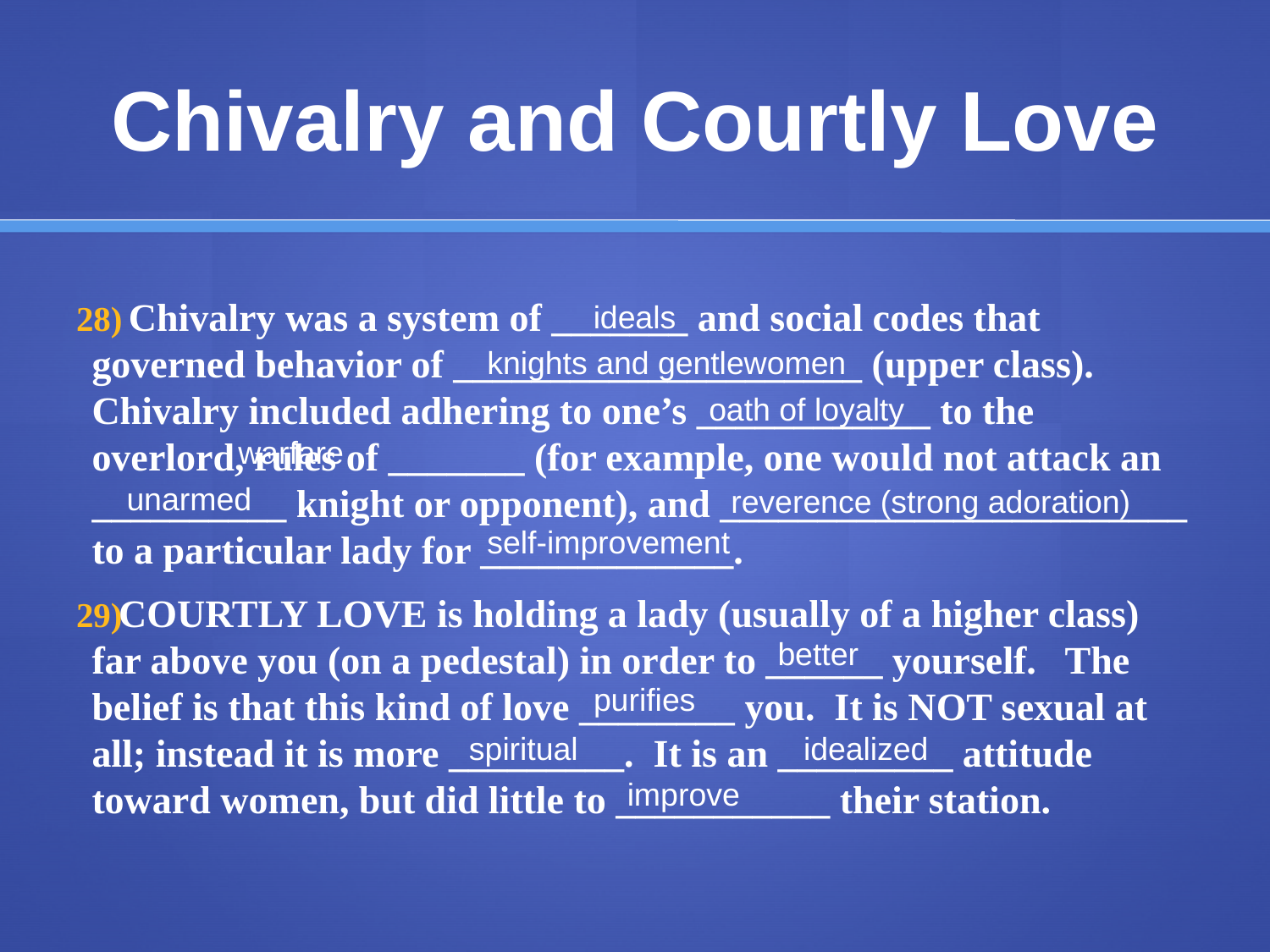

# Chivalry and Courtly Love
 Chivalry was a system of _______ and social codes that governed behavior of _____________________ (upper class).    Chivalry included adhering to one’s ____________ to the overlord, rules of _______ (for example, one would not attack an __________ knight or opponent), and ________________________ to a particular lady for _____________.
COURTLY LOVE is holding a lady (usually of a higher class) far above you (on a pedestal) in order to ______ yourself.   The belief is that this kind of love ________ you.  It is NOT sexual at all; instead it is more _________.  It is an _________ attitude toward women, but did little to ___________ their station.
ideals
knights and gentlewomen
oath of loyalty
warfare
unarmed
reverence (strong adoration)
self-improvement
better
purifies
spiritual
idealized
improve